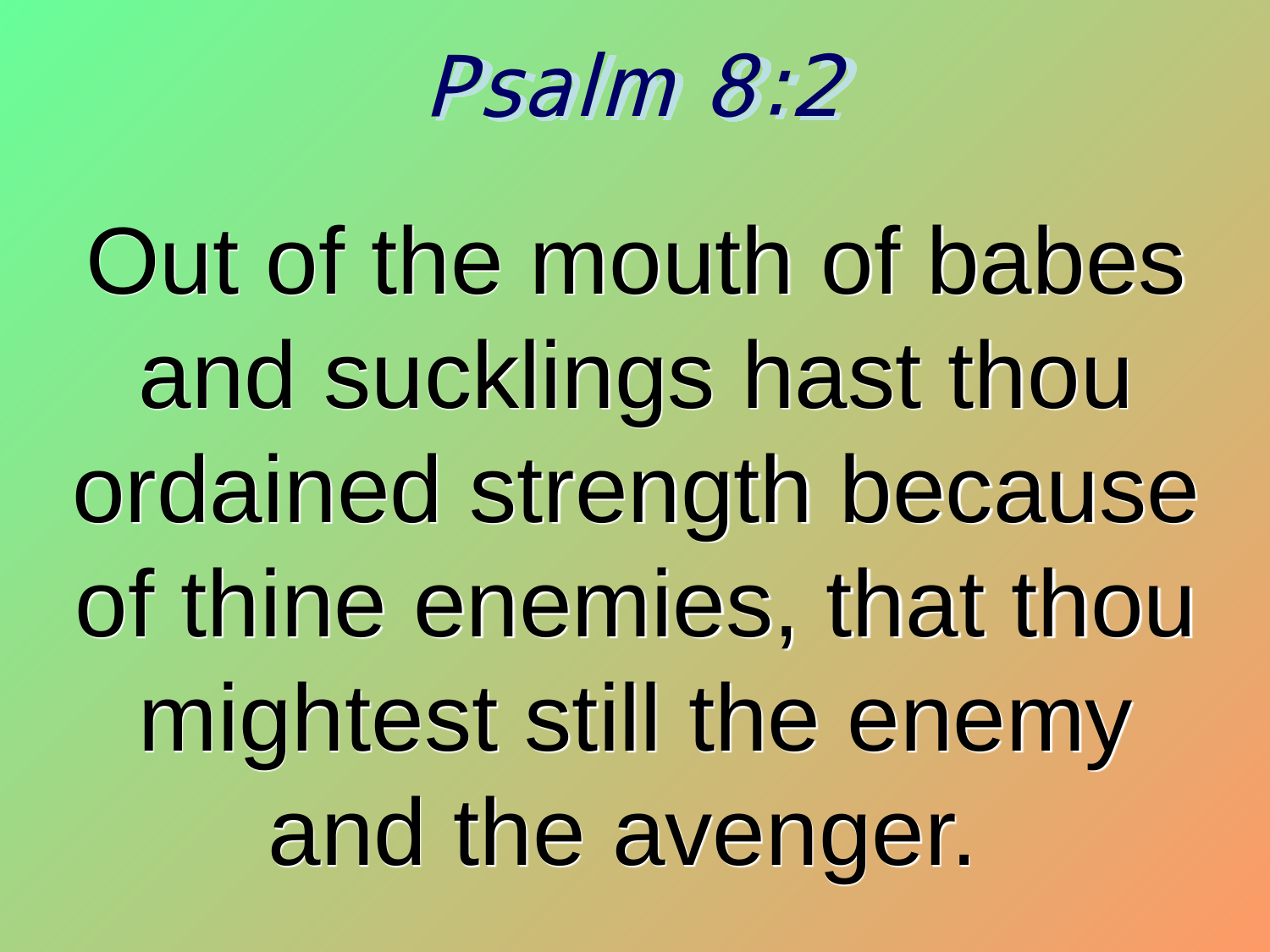

Psalm 8:2
Out of the mouth of babes and sucklings hast thou ordained strength because of thine enemies, that thou mightest still the enemy and the avenger.